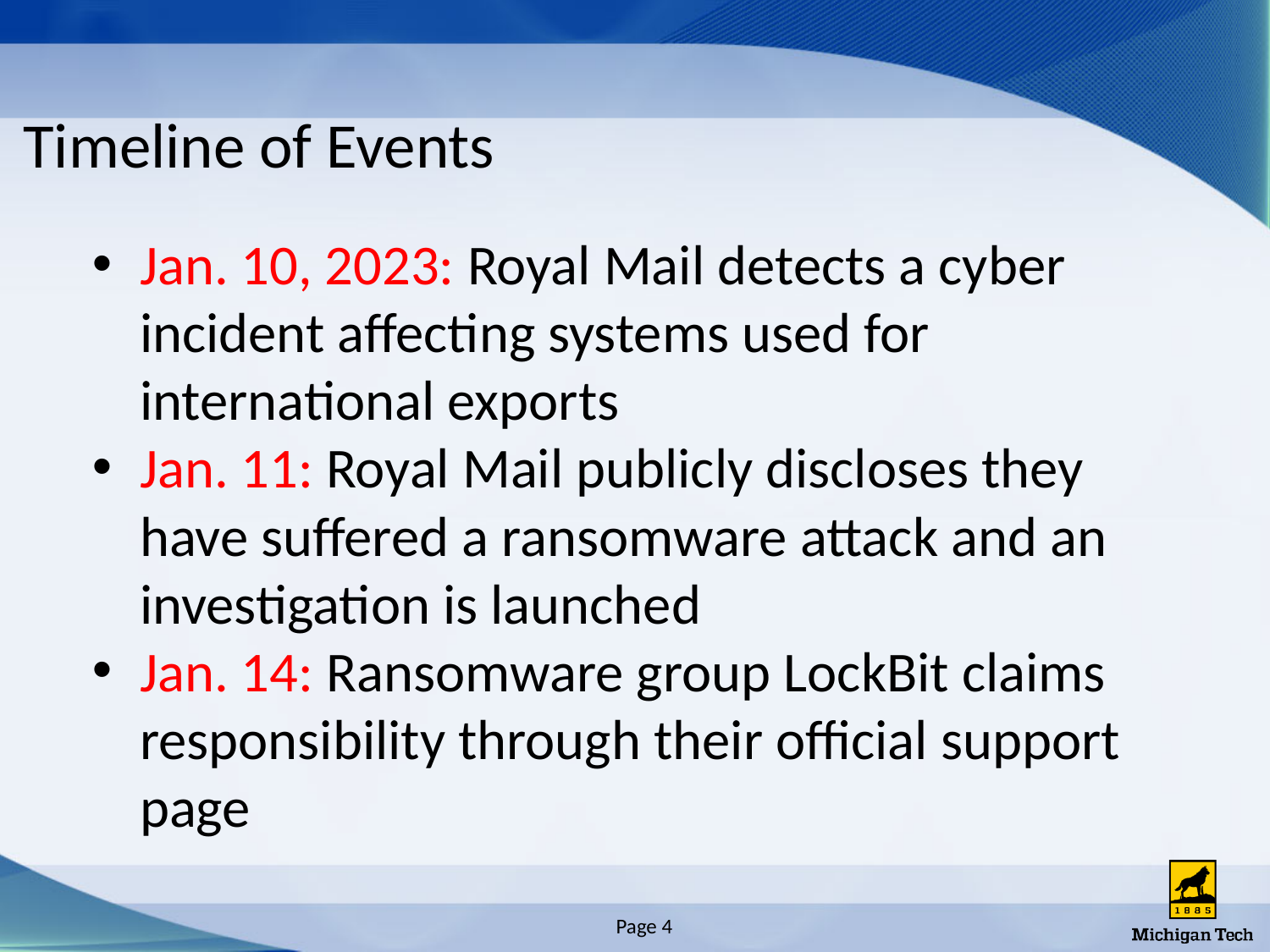

# Timeline of Events
Jan. 10, 2023: Royal Mail detects a cyber incident affecting systems used for international exports
Jan. 11: Royal Mail publicly discloses they have suffered a ransomware attack and an investigation is launched
Jan. 14: Ransomware group LockBit claims responsibility through their official support page